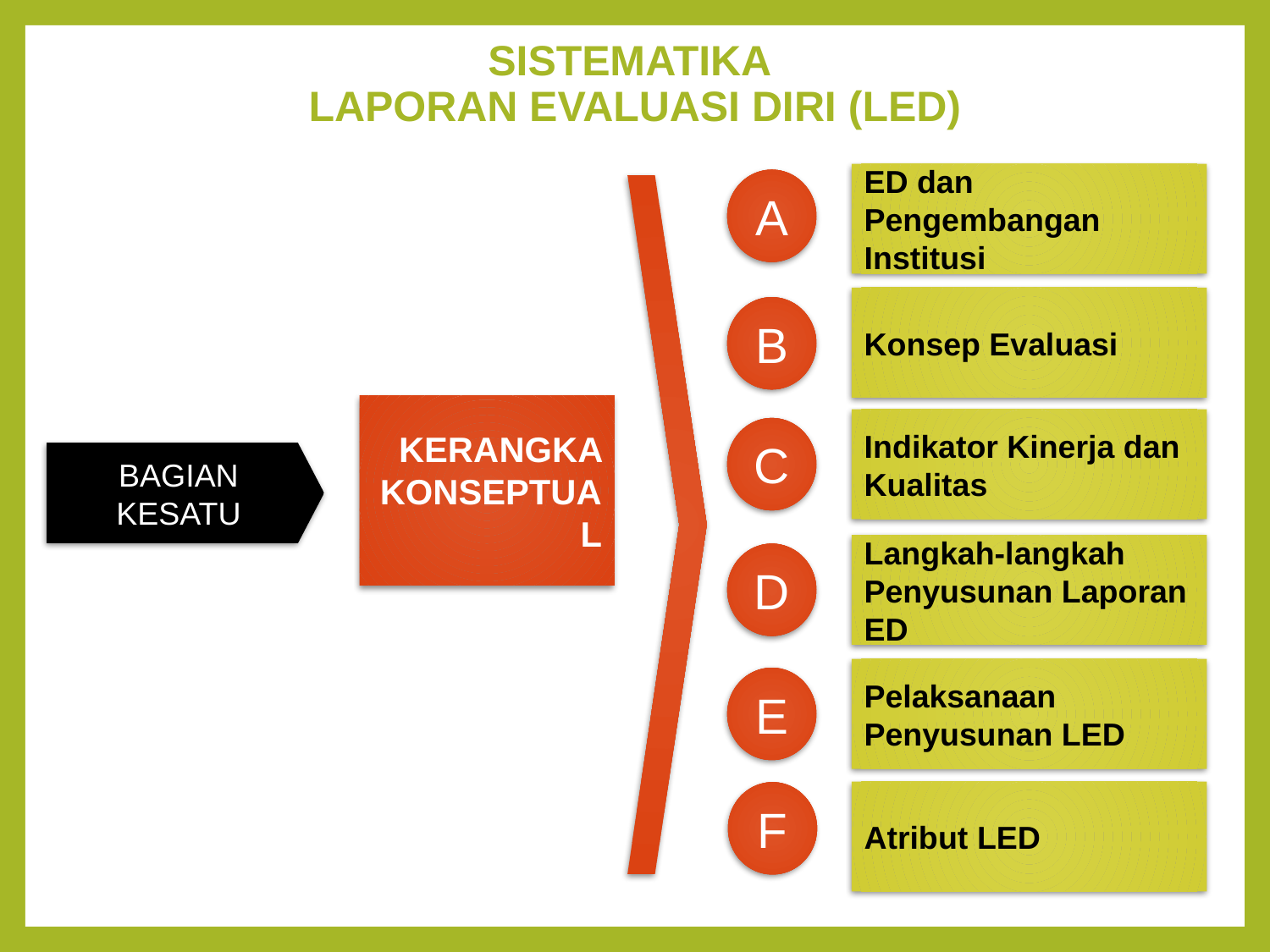

# SISTEMATIKA LAPORAN EVALUASI DIRI (LED)
ED dan Pengembangan Institusi
A

Konsep Evaluasi
B
KERANGKA KONSEPTUAL
Indikator Kinerja dan Kualitas
C
BAGIAN KESATU
Langkah-langkah Penyusunan Laporan ED
D
Pelaksanaan Penyusunan LED
E
Atribut LED
F